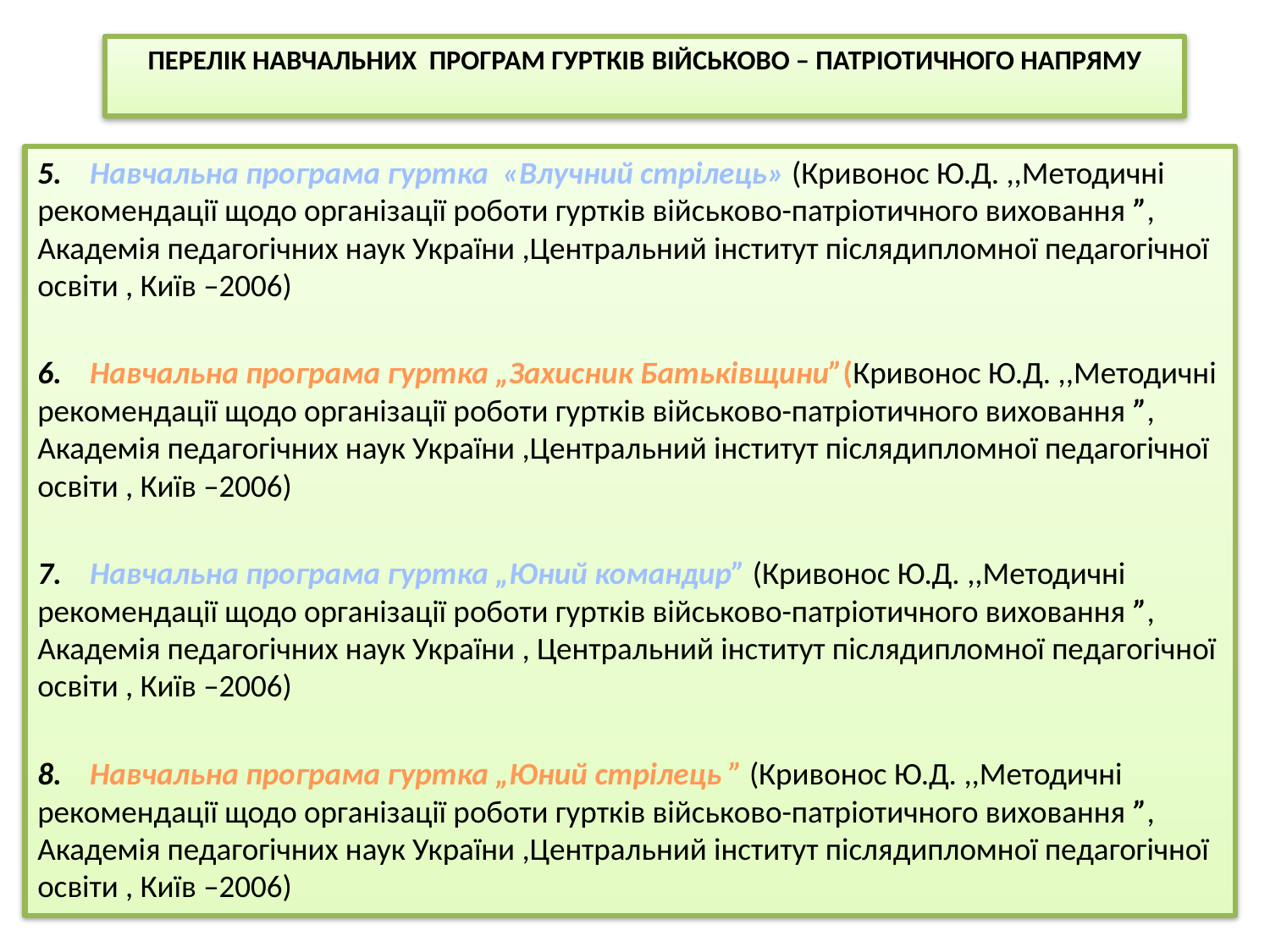

# ПЕРЕЛІК НАВЧАЛЬНИХ  ПРОГРАМ ГУРТКІВ ВІЙСЬКОВО – ПАТРІОТИЧНОГО НАПРЯМУ
5.    Навчальна програма гуртка  «Влучний стрілець» (Кривонос Ю.Д. ,,Методичні рекомендації щодо організації роботи гуртків військово-патріотичного виховання ”, Академія педагогічних наук України ,Центральний інститут післядипломної педагогічної освіти , Київ –2006)

6.    Навчальна програма гуртка „Захисник Батьківщини”(Кривонос Ю.Д. ,,Методичні рекомендації щодо організації роботи гуртків військово-патріотичного виховання ”, Академія педагогічних наук України ,Центральний інститут післядипломної педагогічної освіти , Київ –2006)

7.    Навчальна програма гуртка „Юний командир” (Кривонос Ю.Д. ,,Методичні рекомендації щодо організації роботи гуртків військово-патріотичного виховання ”, Академія педагогічних наук України , Центральний інститут післядипломної педагогічної освіти , Київ –2006)

8.    Навчальна програма гуртка „Юний стрілець ” (Кривонос Ю.Д. ,,Методичні рекомендації щодо організації роботи гуртків військово-патріотичного виховання ”, Академія педагогічних наук України ,Центральний інститут післядипломної педагогічної освіти , Київ –2006)